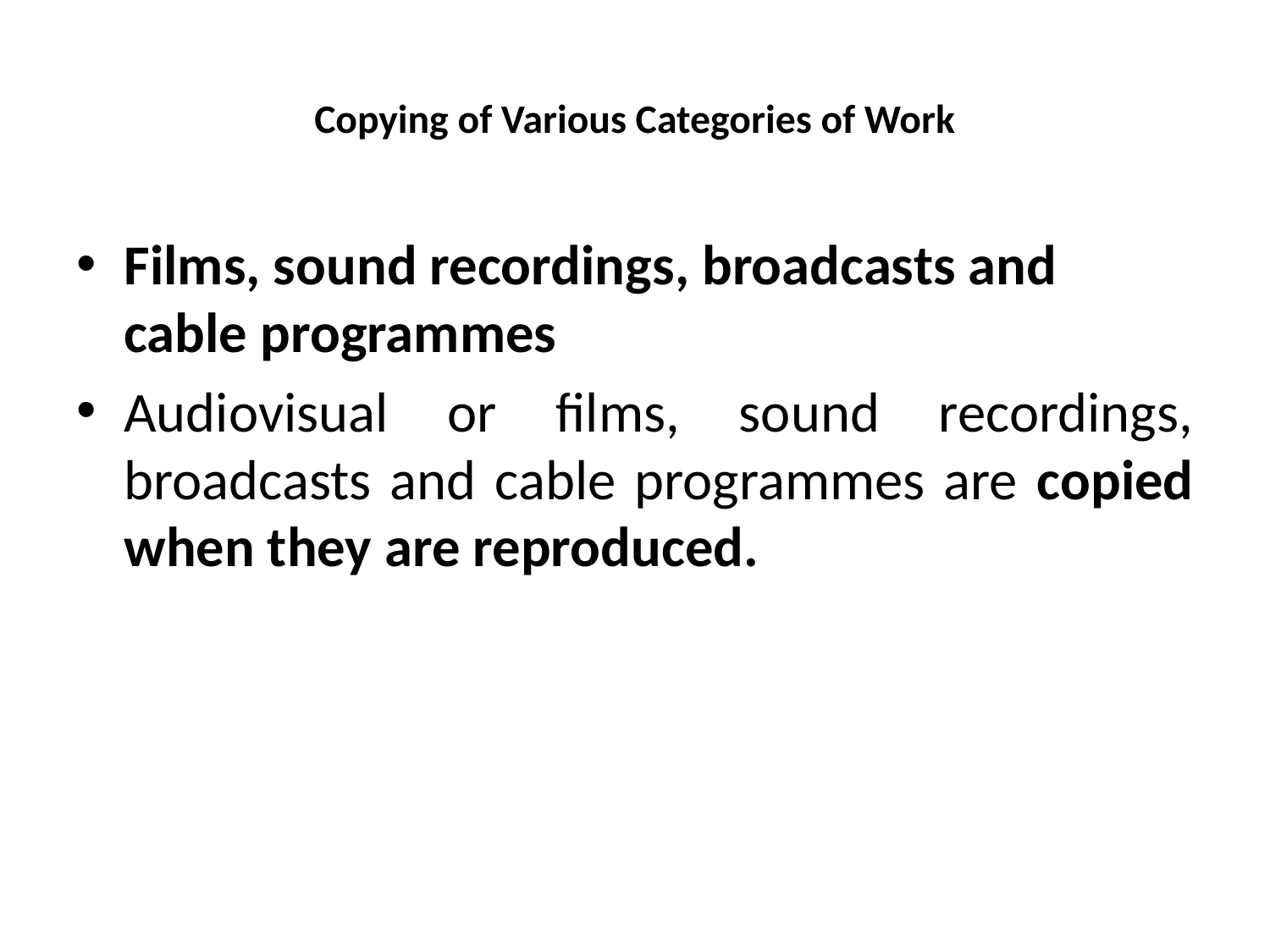

# Copying of Various Categories of Work
Films, sound recordings, broadcasts and cable programmes
Audiovisual or films, sound recordings, broadcasts and cable programmes are copied when they are reproduced.